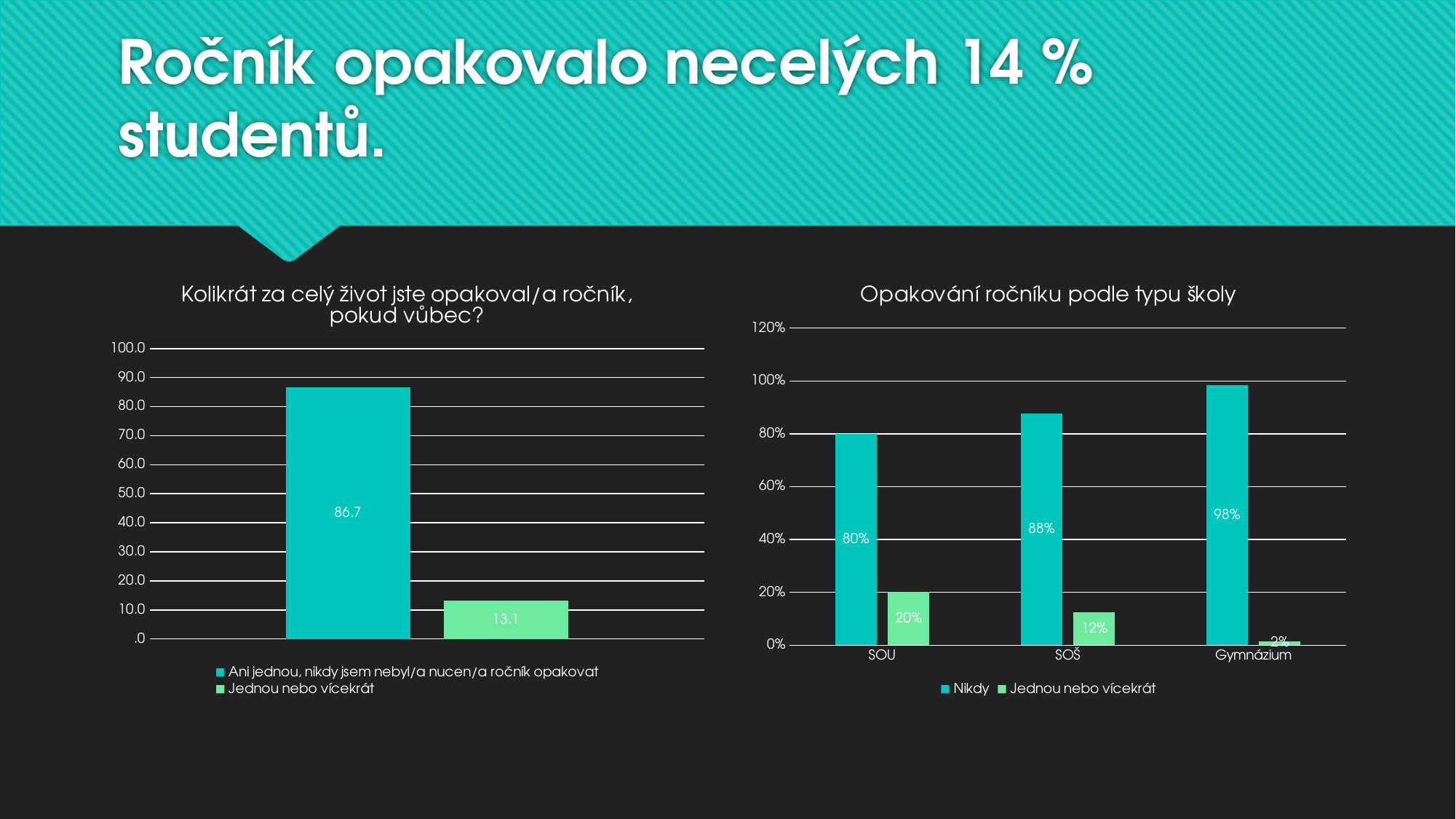

# Ročník opakovalo necelých 14 % studentů.

### Chart: Kolikrát za celý život jste opakoval/a ročník, pokud vůbec?

| Category | Ani jednou, nikdy jsem nebyl/a nucen/a ročník opakovat | Jednou nebo vícekrát |
|---|---|---|

### Chart: Opakování ročníku podle typu školy

| Category | Nikdy | Jednou nebo vícekrát |
|---|---|---|
| SOU | 0.798561151079137 | 0.201438848920863 |
| SOŠ | 0.875565610859728 | 0.124434389140271 |
| Gymnázium | 0.984126984126984 | 0.0158730158730159 |